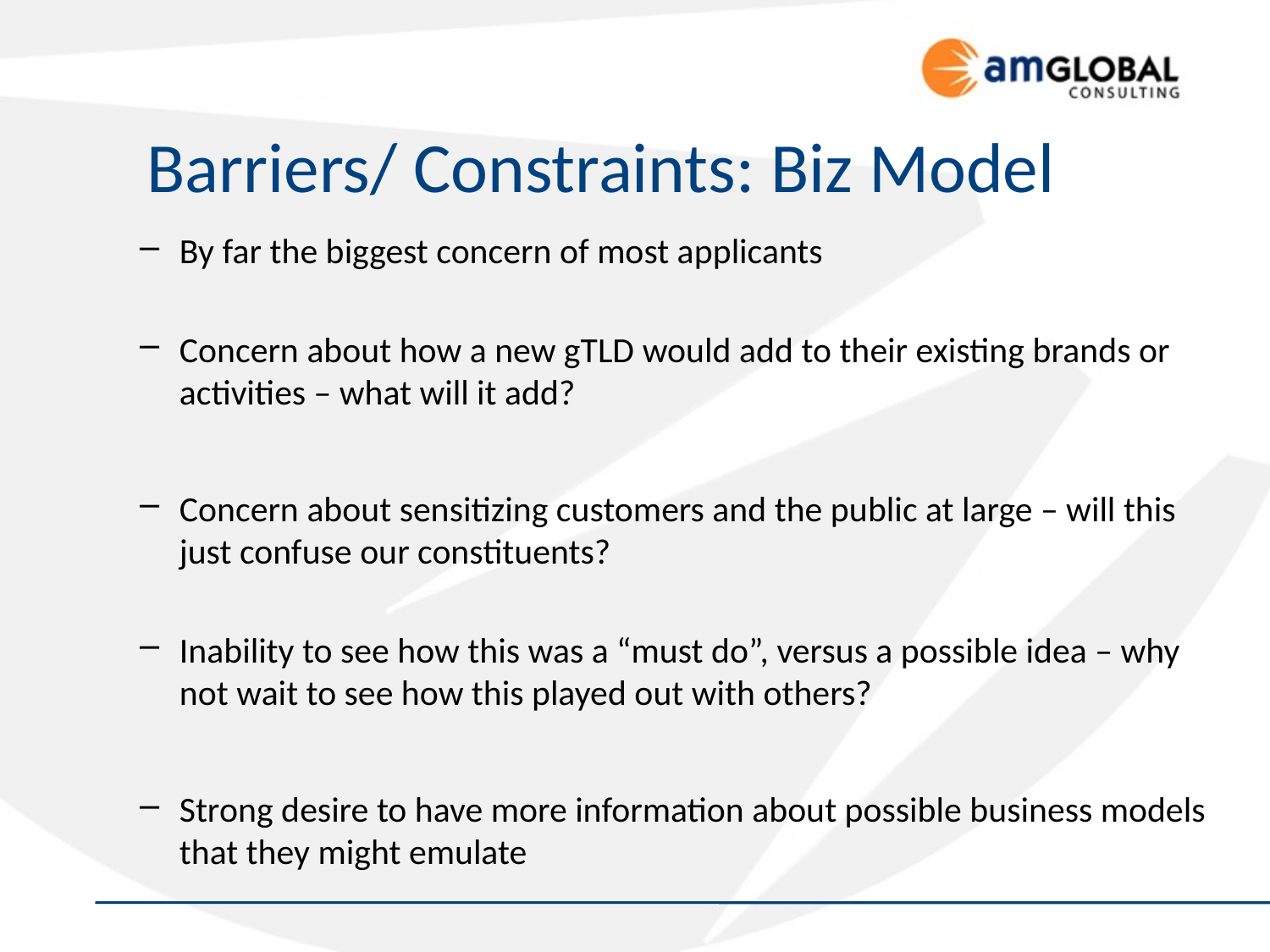

# Barriers/ Constraints: Biz Model
By far the biggest concern of most applicants

Concern about how a new gTLD would add to their existing brands or activities – what will it add?

Concern about sensitizing customers and the public at large – will this just confuse our constituents?

Inability to see how this was a “must do”, versus a possible idea – why not wait to see how this played out with others?

Strong desire to have more information about possible business models that they might emulate